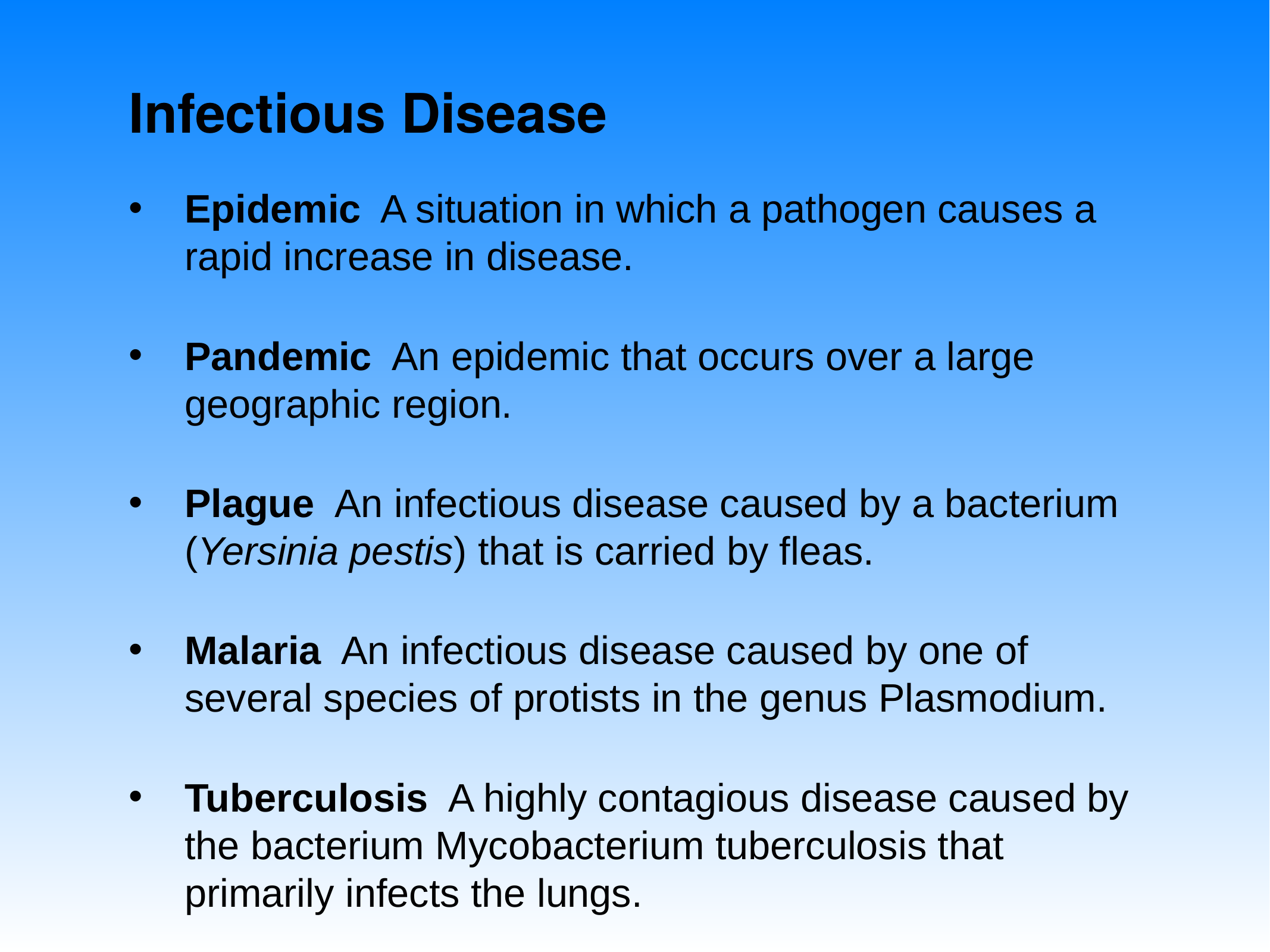

# Infectious Disease
Epidemic  A situation in which a pathogen causes a rapid increase in disease.
Pandemic  An epidemic that occurs over a large geographic region.
Plague  An infectious disease caused by a bacterium (Yersinia pestis) that is carried by fleas.
Malaria  An infectious disease caused by one of several species of protists in the genus Plasmodium.
Tuberculosis  A highly contagious disease caused by the bacterium Mycobacterium tuberculosis that primarily infects the lungs.